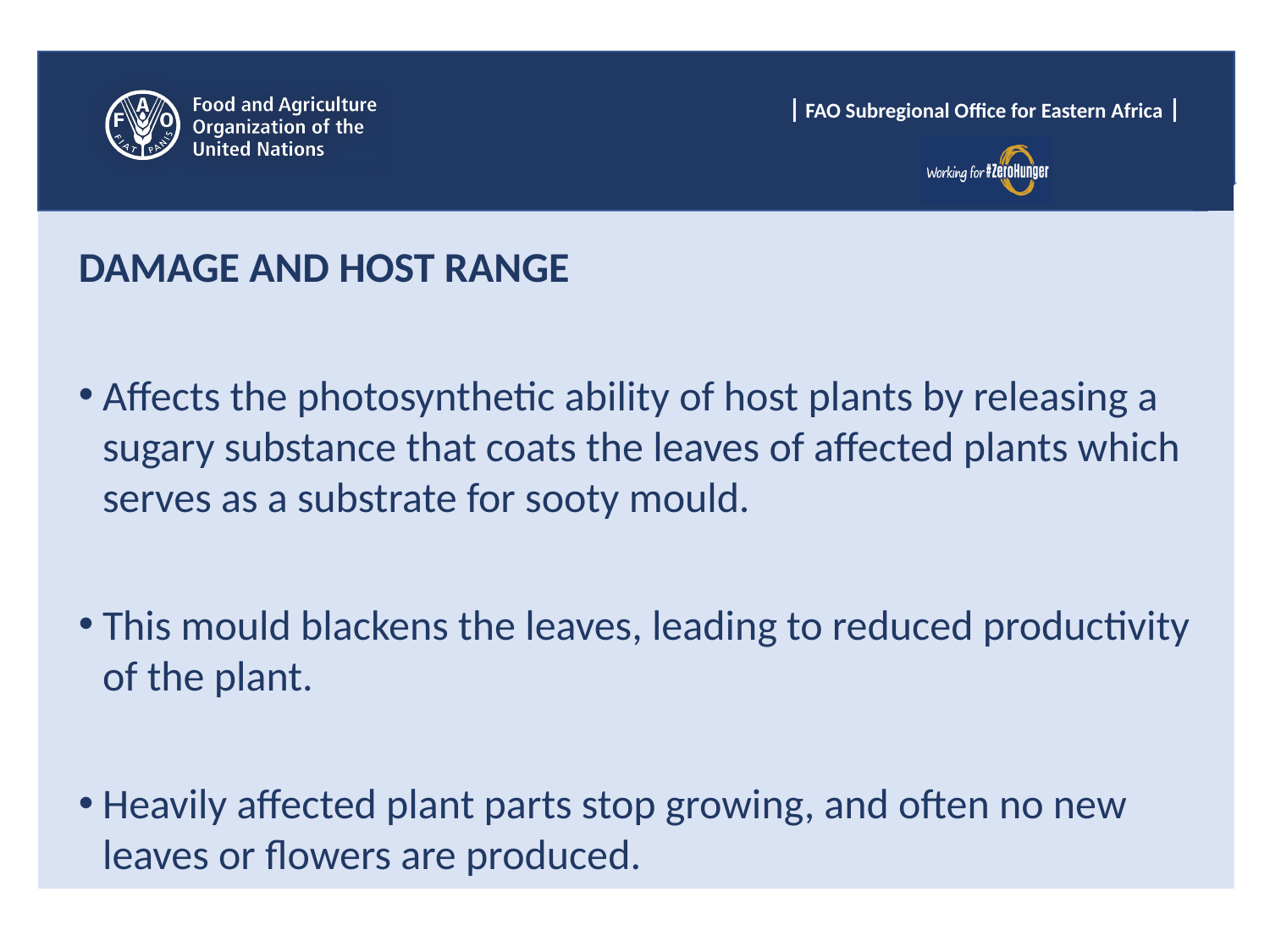

DAMAGE AND HOST RANGE

Affects the photosynthetic ability of host plants by releasing a sugary substance that coats the leaves of affected plants which serves as a substrate for sooty mould.

This mould blackens the leaves, leading to reduced productivity of the plant.

Heavily affected plant parts stop growing, and often no new leaves or flowers are produced.